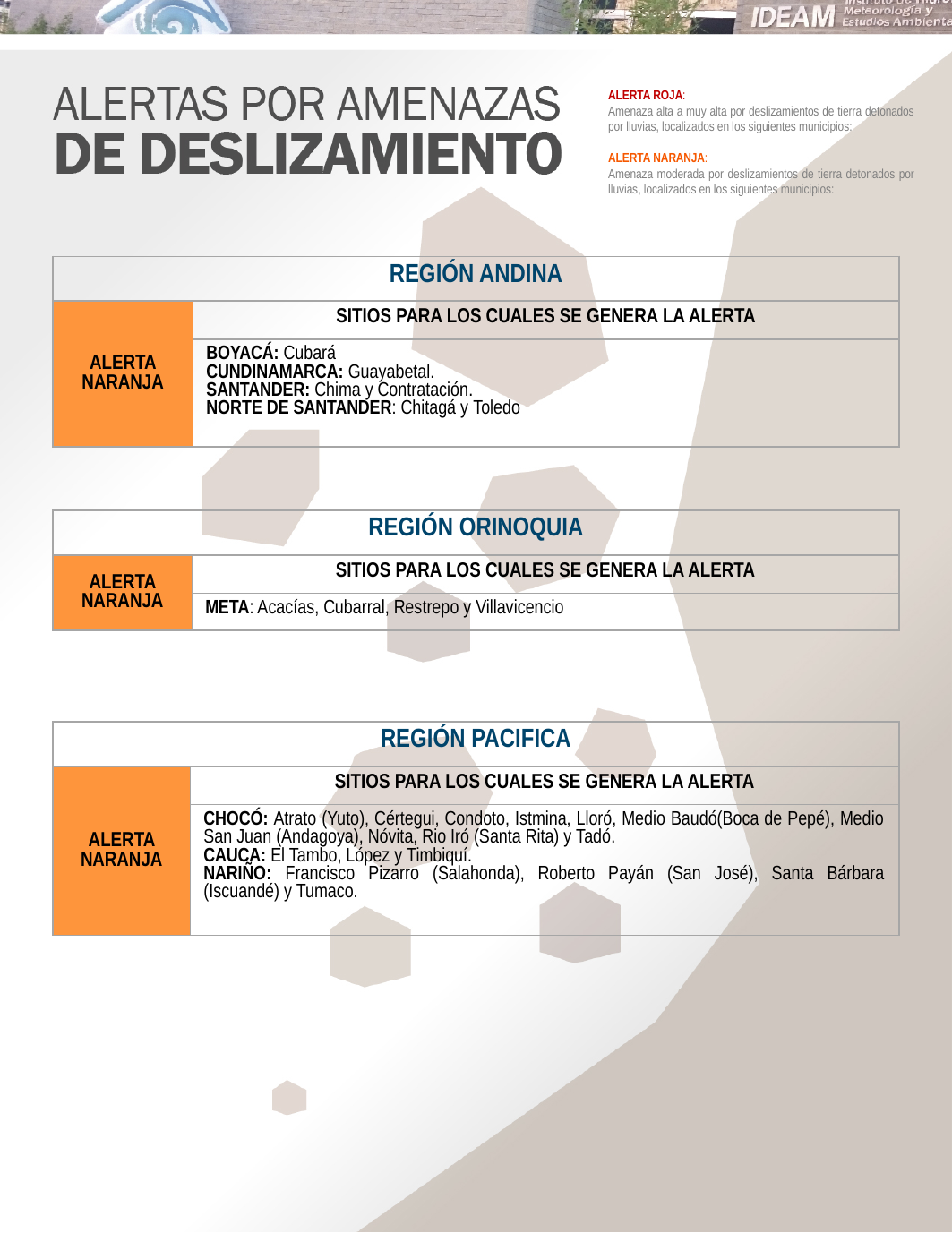

ALERTA ROJA:
Amenaza alta a muy alta por deslizamientos de tierra detonados por lluvias, localizados en los siguientes municipios:

ALERTA NARANJA:
Amenaza moderada por deslizamientos de tierra detonados por lluvias, localizados en los siguientes municipios:
| REGIÓN ANDINA |  |
| --- | --- |
| ALERTA NARANJA | SITIOS PARA LOS CUALES SE GENERA LA ALERTA |
|  | BOYACÁ: Cubará CUNDINAMARCA: Guayabetal. SANTANDER: Chima y Contratación. NORTE DE SANTANDER: Chitagá y Toledo |
| REGIÓN ORINOQUIA |  |
| --- | --- |
| ALERTA NARANJA | SITIOS PARA LOS CUALES SE GENERA LA ALERTA |
|  | META: Acacías, Cubarral, Restrepo y Villavicencio |
| REGIÓN PACIFICA |  |
| --- | --- |
| ALERTA NARANJA | SITIOS PARA LOS CUALES SE GENERA LA ALERTA |
|  | CHOCÓ: Atrato (Yuto), Cértegui, Condoto, Istmina, Lloró, Medio Baudó(Boca de Pepé), Medio San Juan (Andagoya), Nóvita, Rio Iró (Santa Rita) y Tadó. CAUCA: El Tambo, López y Timbiquí. NARIÑO: Francisco Pizarro (Salahonda), Roberto Payán (San José), Santa Bárbara (Iscuandé) y Tumaco. |